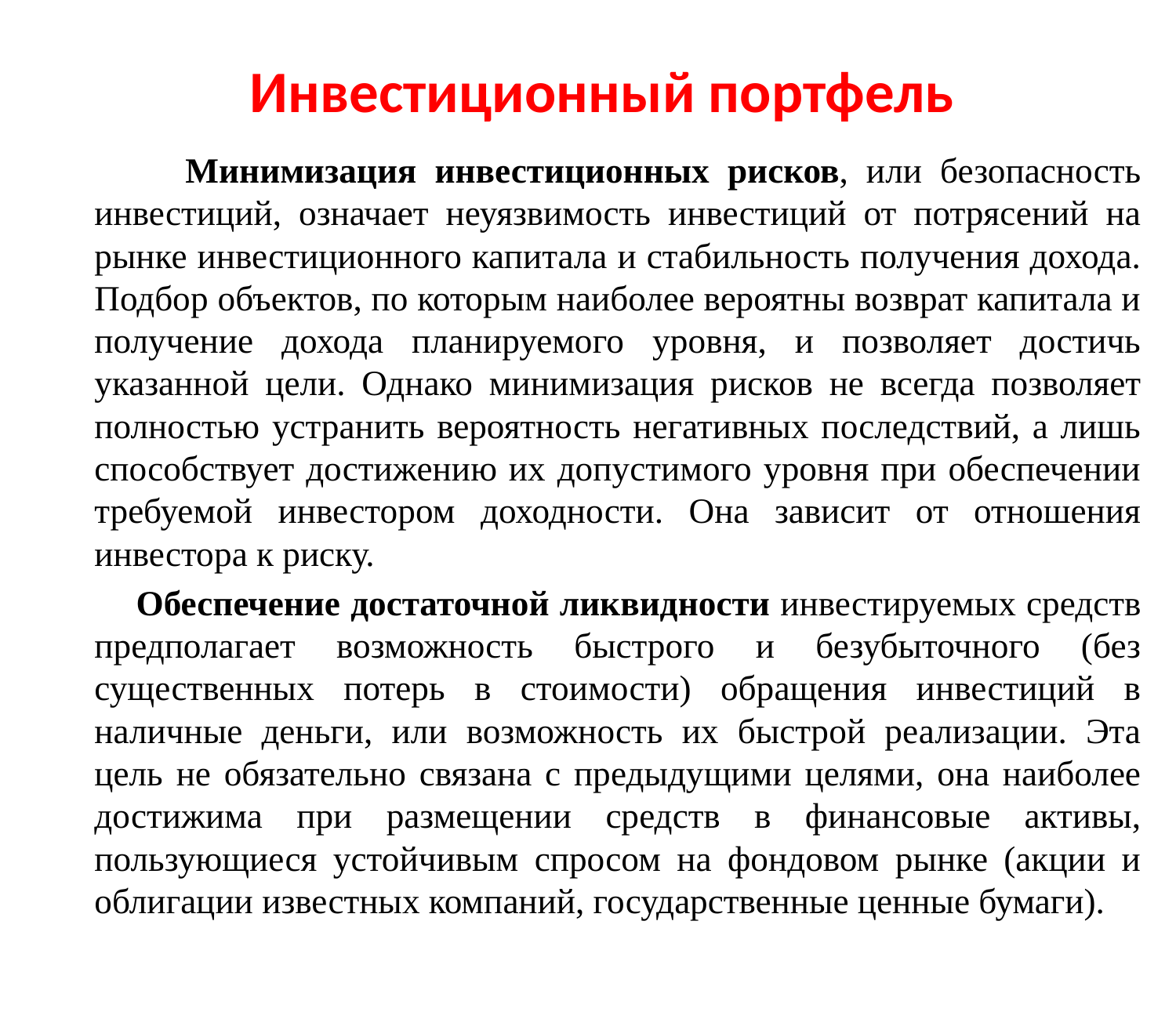

# Инвестиционный портфель
     Минимизация инвестиционных рисков, или безопасность инвестиций, означает неуязвимость инвестиций от потрясений на рынке инвестиционного капитала и стабильность получения дохода. Подбор объектов, по которым наиболее вероятны возврат капитала и получение дохода планируемого уровня, и позволяет достичь указанной цели. Однако минимизация рисков не всегда позволяет полностью устранить вероятность негативных последствий, а лишь способствует достижению их допустимого уровня при обеспечении требуемой инвестором доходности. Она зависит от отношения инвестора к риску.
    Обеспечение достаточной ликвидности инвестируемых средств предполагает возможность быстрого и безубыточного (без существенных потерь в стоимости) обращения инвестиций в наличные деньги, или возможность их быстрой реализации. Эта цель не обязательно связана с предыдущими целями, она наиболее достижима при размещении средств в финансовые активы, пользующиеся устойчивым спросом на фондовом рынке (акции и облигации известных компаний, государственные ценные бумаги).